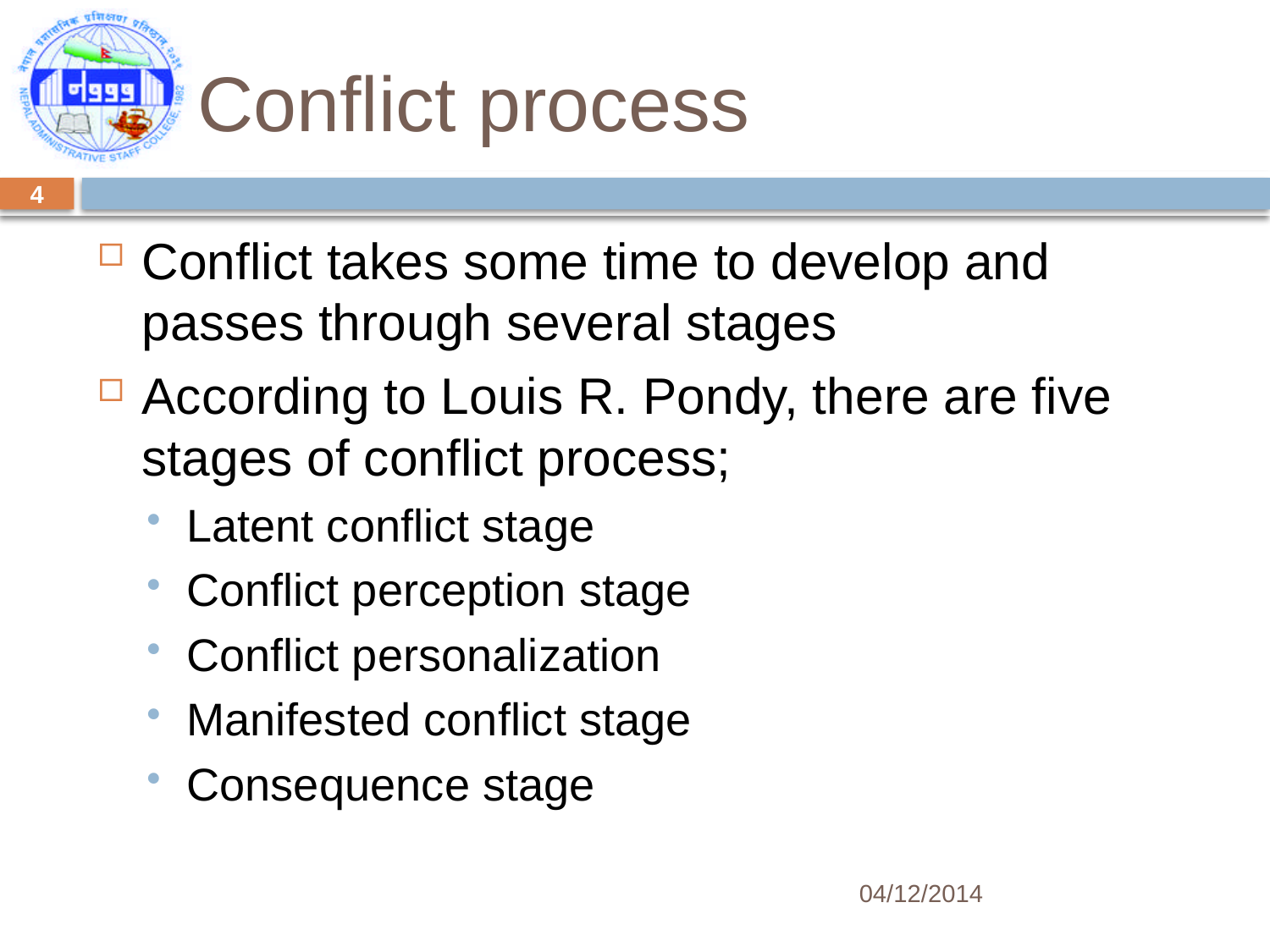

# Conflict process
4
Conflict takes some time to develop and passes through several stages
According to Louis R. Pondy, there are five stages of conflict process;
Latent conflict stage
Conflict perception stage
Conflict personalization
Manifested conflict stage
Consequence stage
04/12/2014